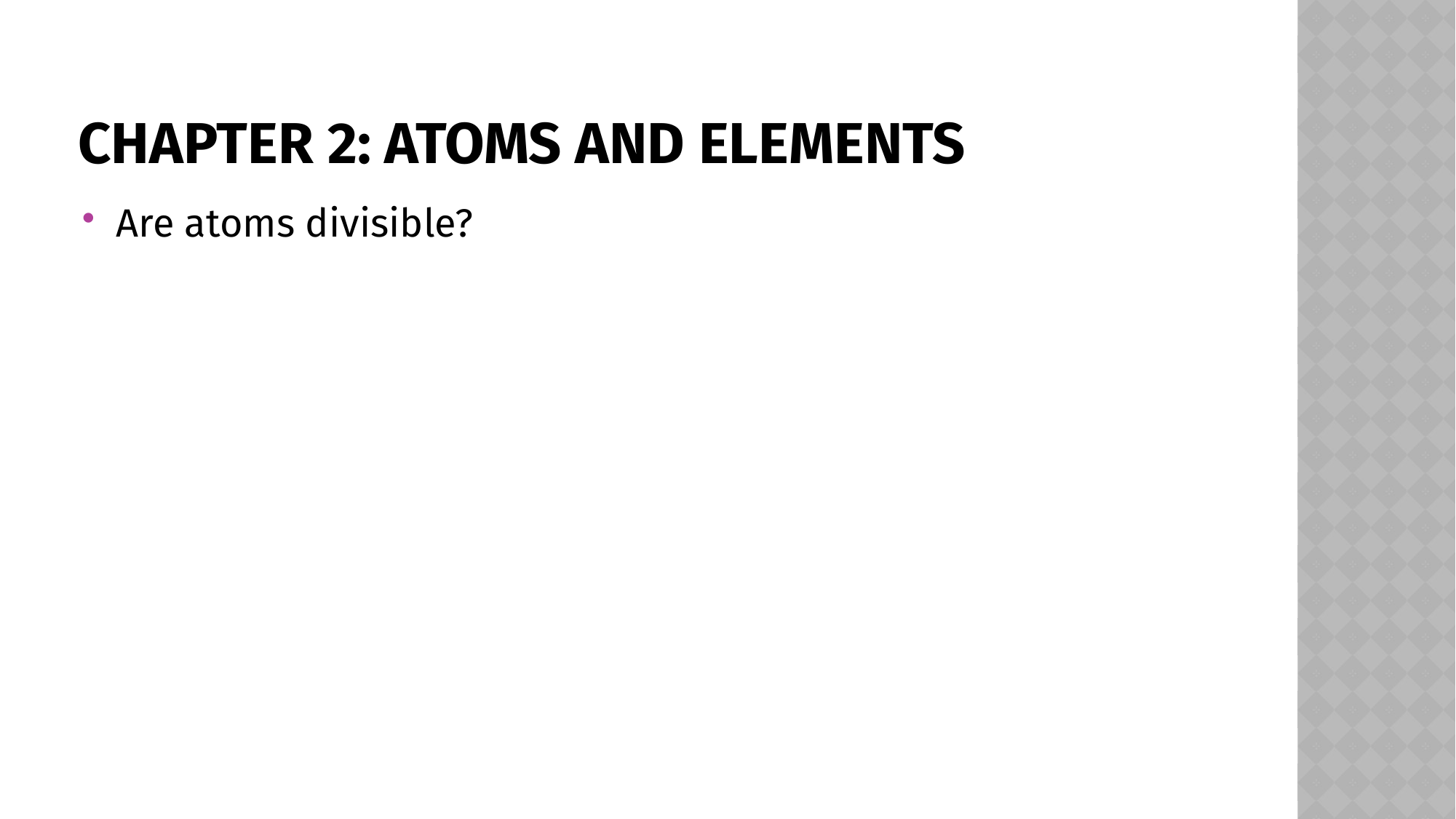

# Chapter 2: atoms and elements
Are atoms divisible?